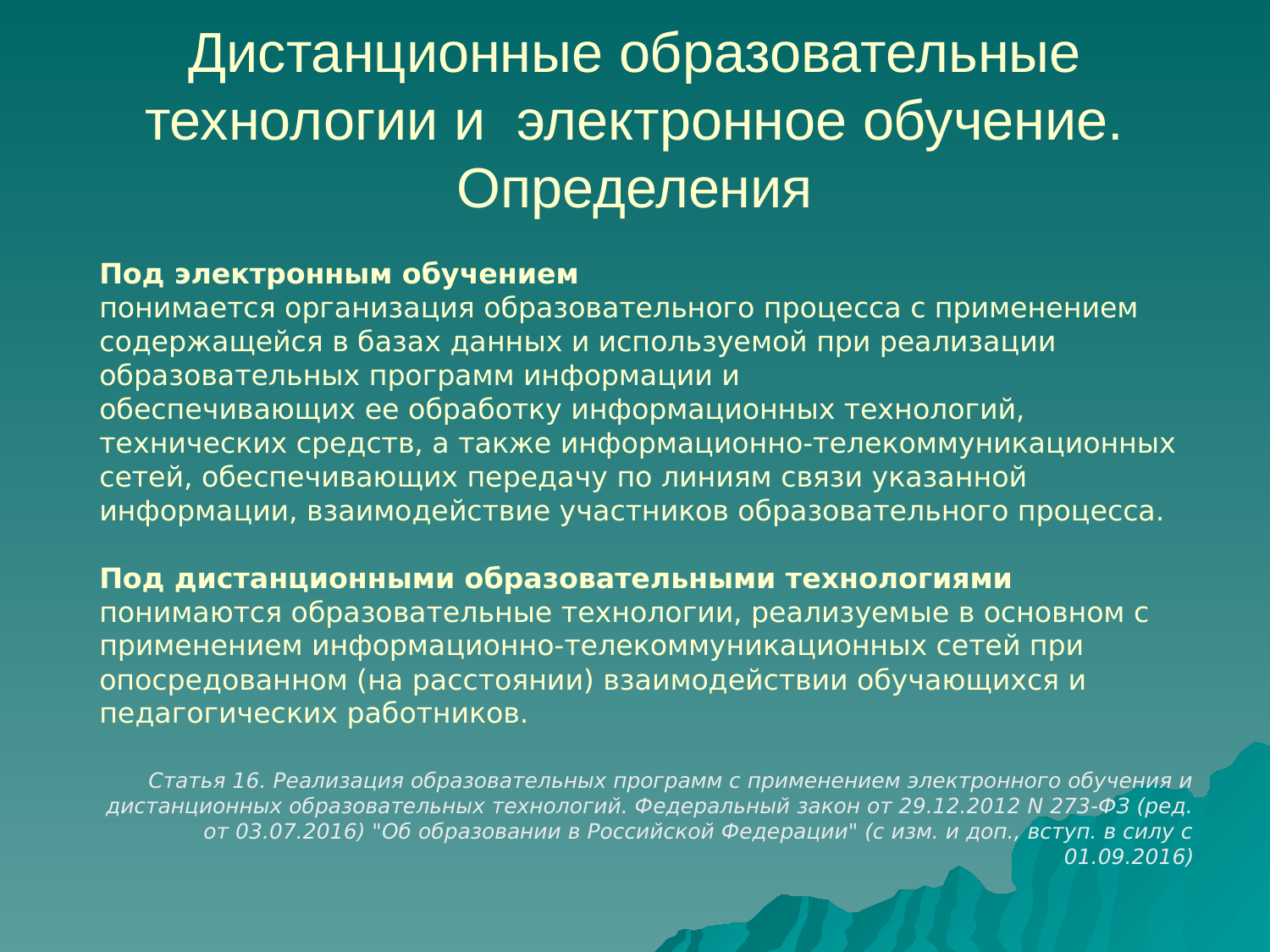

Дистанционные образовательные технологии и  электронное обучение. Определения
Под электронным обучением
понимается организация образовательного процесса с применением
содержащейся в базах данных и используемой при реализации образовательных программ информации и
обеспечивающих ее обработку информационных технологий,
технических средств, а также информационно-телекоммуникационных сетей, обеспечивающих передачу по линиям связи указанной информации, взаимодействие участников образовательного процесса.

Под дистанционными образовательными технологиями
понимаются образовательные технологии, реализуемые в основном с применением информационно-телекоммуникационных сетей при опосредованном (на расстоянии) взаимодействии обучающихся и педагогических работников.
Статья 16. Реализация образовательных программ с применением электронного обучения и дистанционных образовательных технологий. Федеральный закон от 29.12.2012 N 273-ФЗ (ред. от 03.07.2016) "Об образовании в Российской Федерации" (с изм. и доп., вступ. в силу с 01.09.2016)